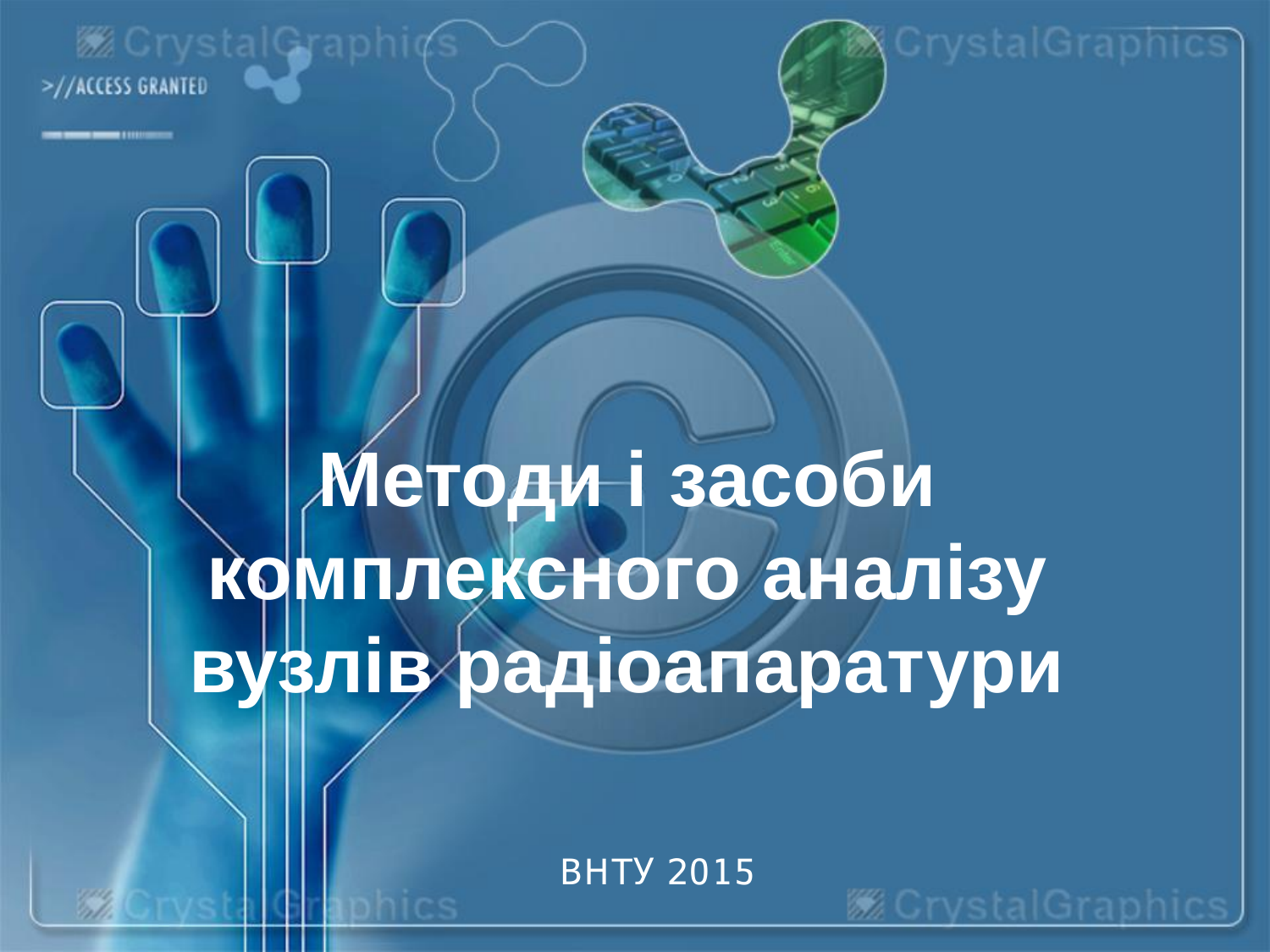

# Методи і засоби комплексного аналізу вузлів радіоапаратури
ВНТУ 2015